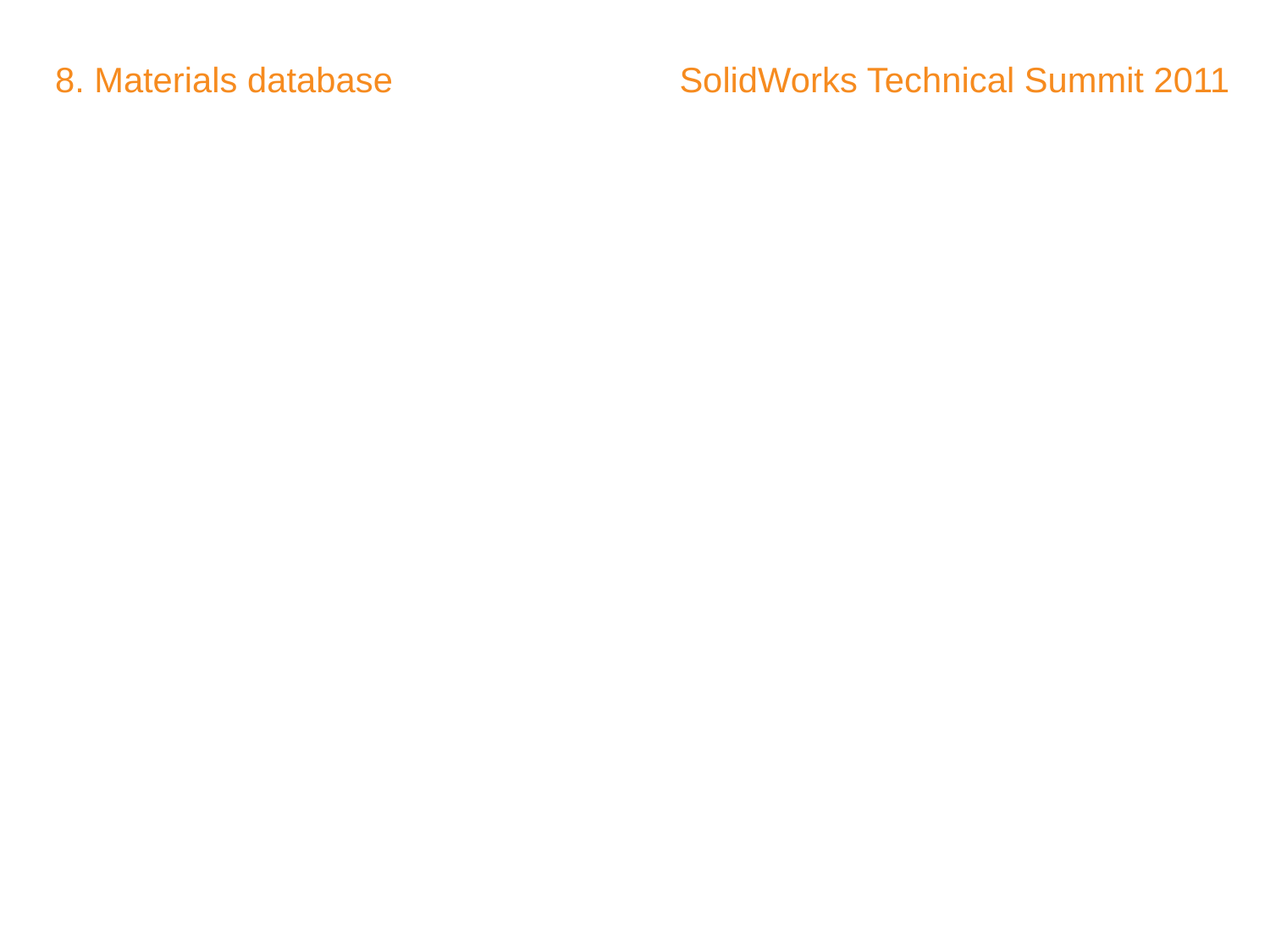

8. Materials database
SolidWorks Technical Summit 2011